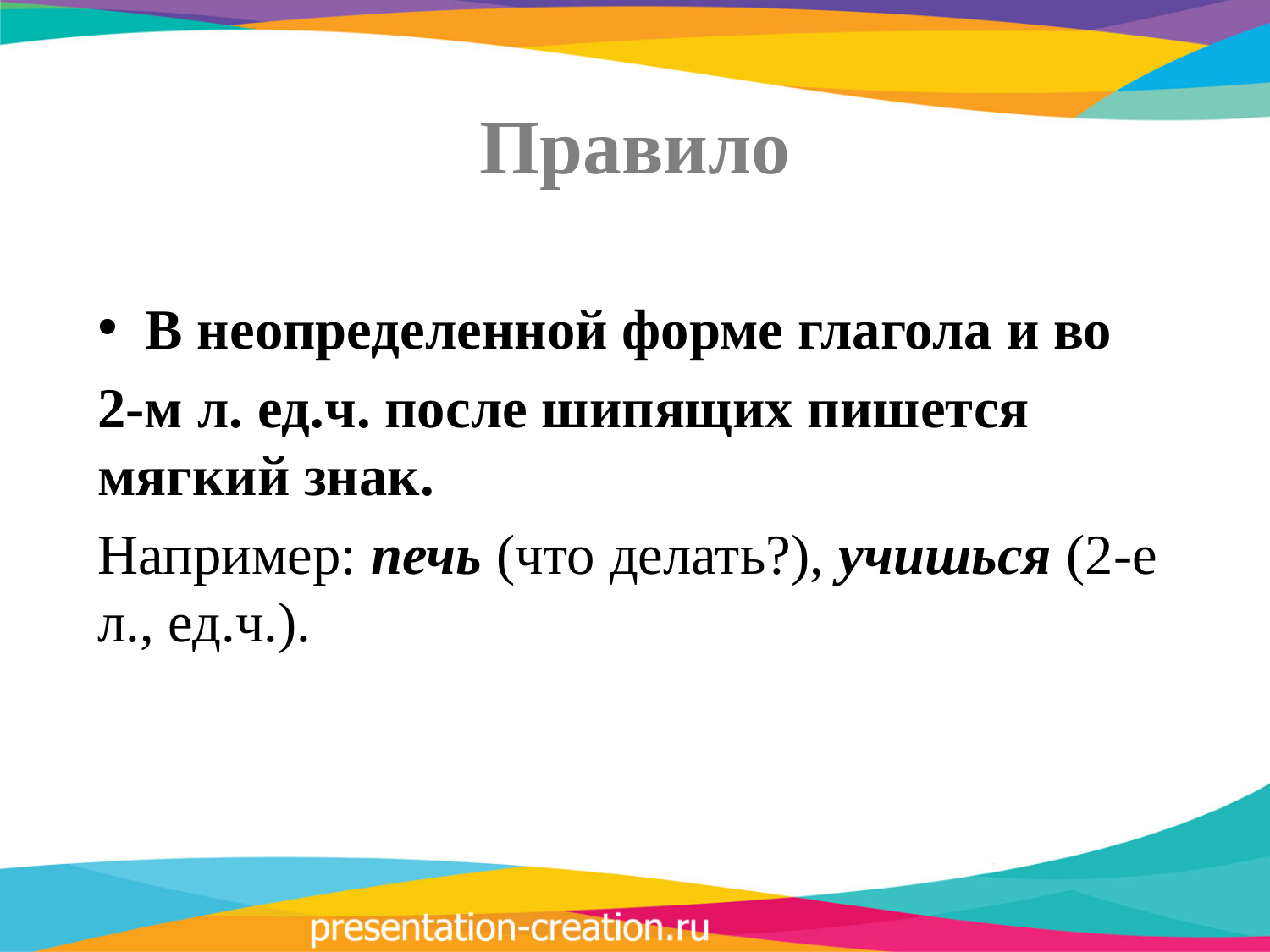

# Правило
В неопределенной форме глагола и во
2-м л. ед.ч. после шипящих пишется мягкий знак.
Например: печь (что делать?), учишься (2-е л., ед.ч.).